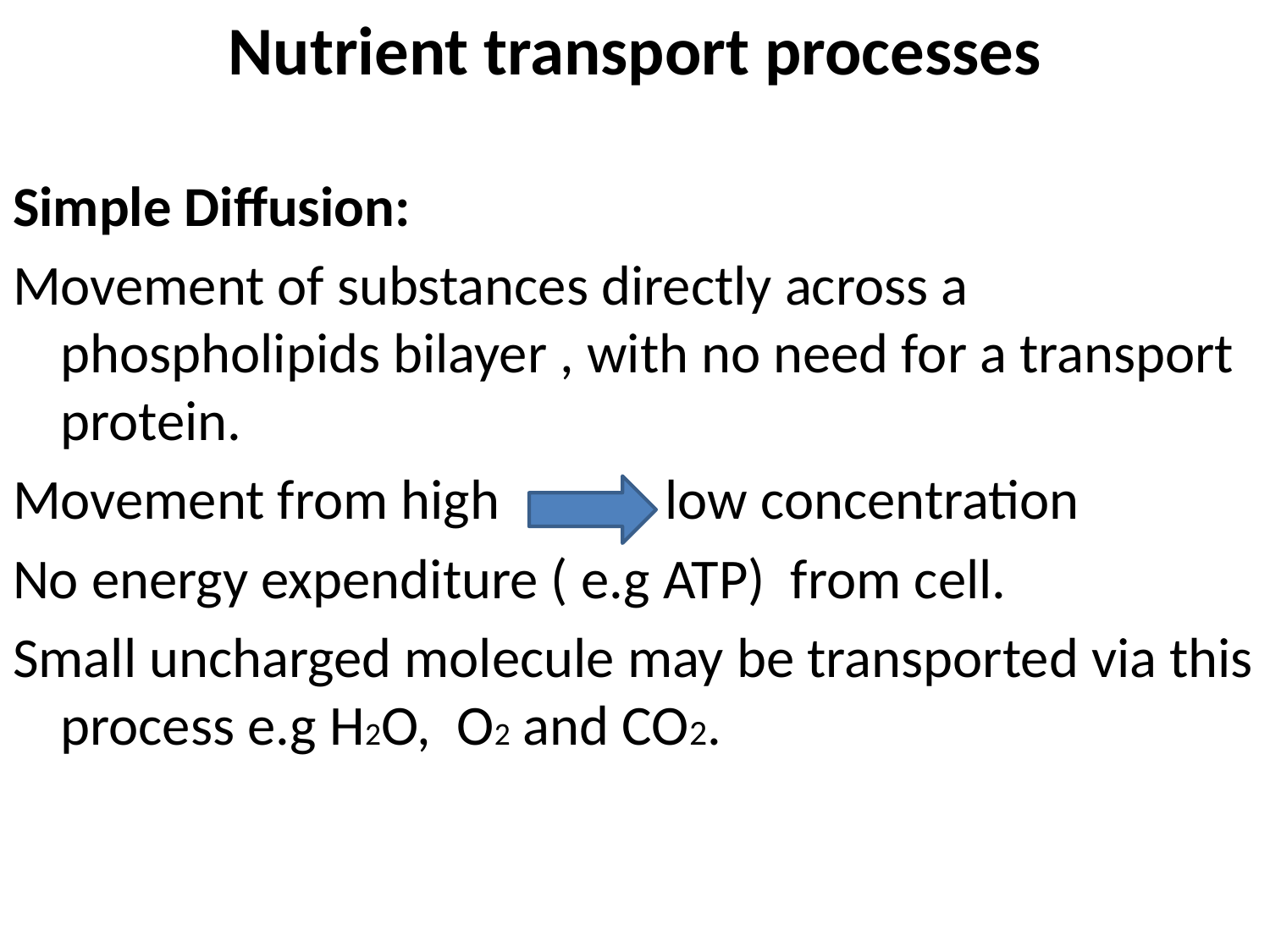

# Nutrient transport processes

Simple Diffusion:
Movement of substances directly across a phospholipids bilayer , with no need for a transport protein.
Movement from high             low concentration
No energy expenditure ( e.g ATP)  from cell.
Small uncharged molecule may be transported via this process e.g H2O,  O2 and CO2.